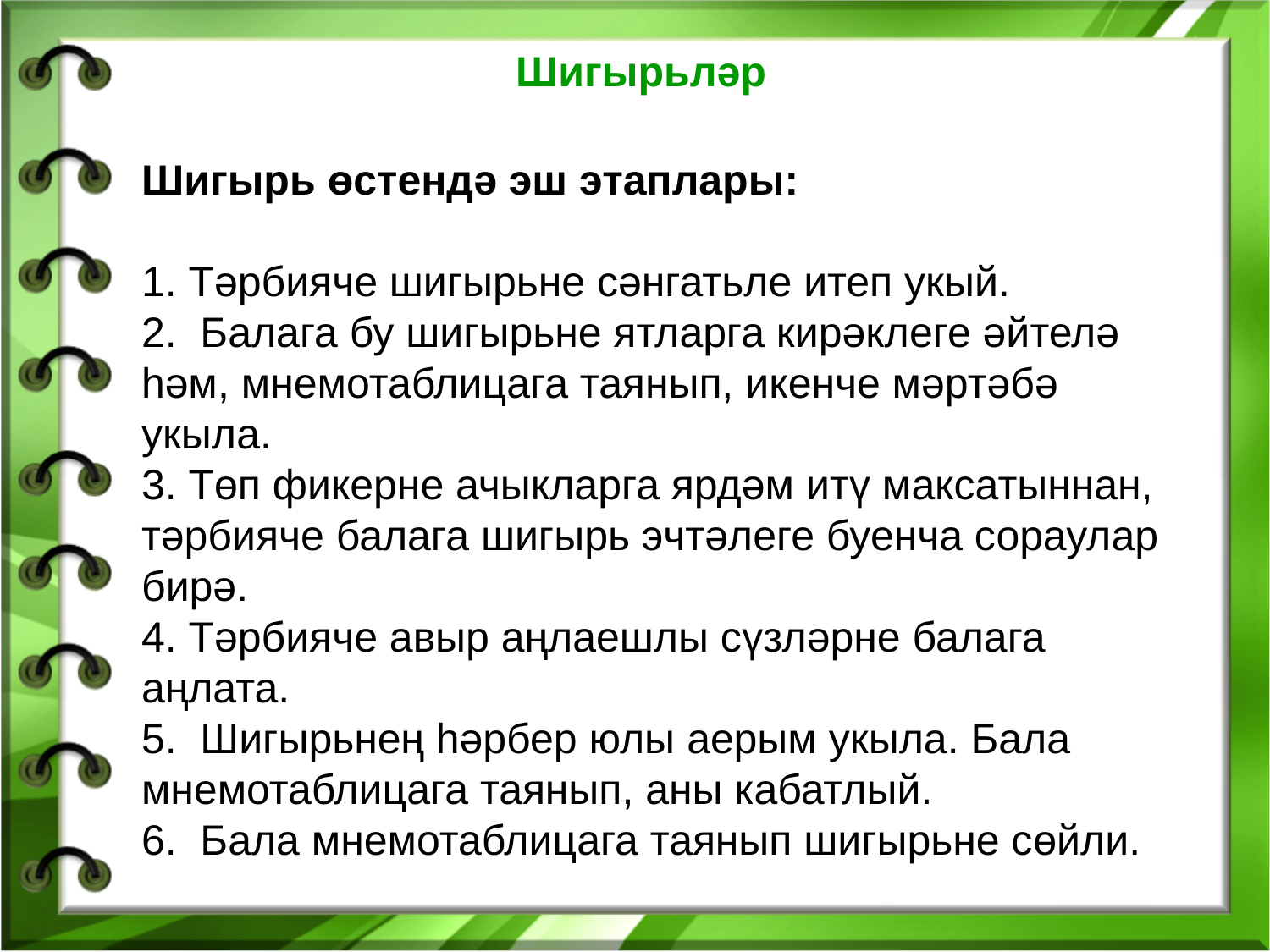

# Шигырьләр
Шигырь өстендә эш этаплары:

1. Тәрбияче шигырьне сәнгатьле итеп укый.
2.  Балага бу шигырьне ятларга кирәклеге әйтелә һәм, мнемотаблицага таянып, икенче мәртәбә укыла.
3. Төп фикерне ачыкларга ярдәм итү максатыннан, тәрбияче балага шигырь эчтәлеге буенча сораулар бирә.
4. Тәрбияче авыр аңлаешлы сүзләрне балага  аңлата.
5.  Шигырьнең һәрбер юлы аерым укыла. Бала мнемотаблицага таянып, аны кабатлый.
6.  Бала мнемотаблицага таянып шигырьне сөйли.